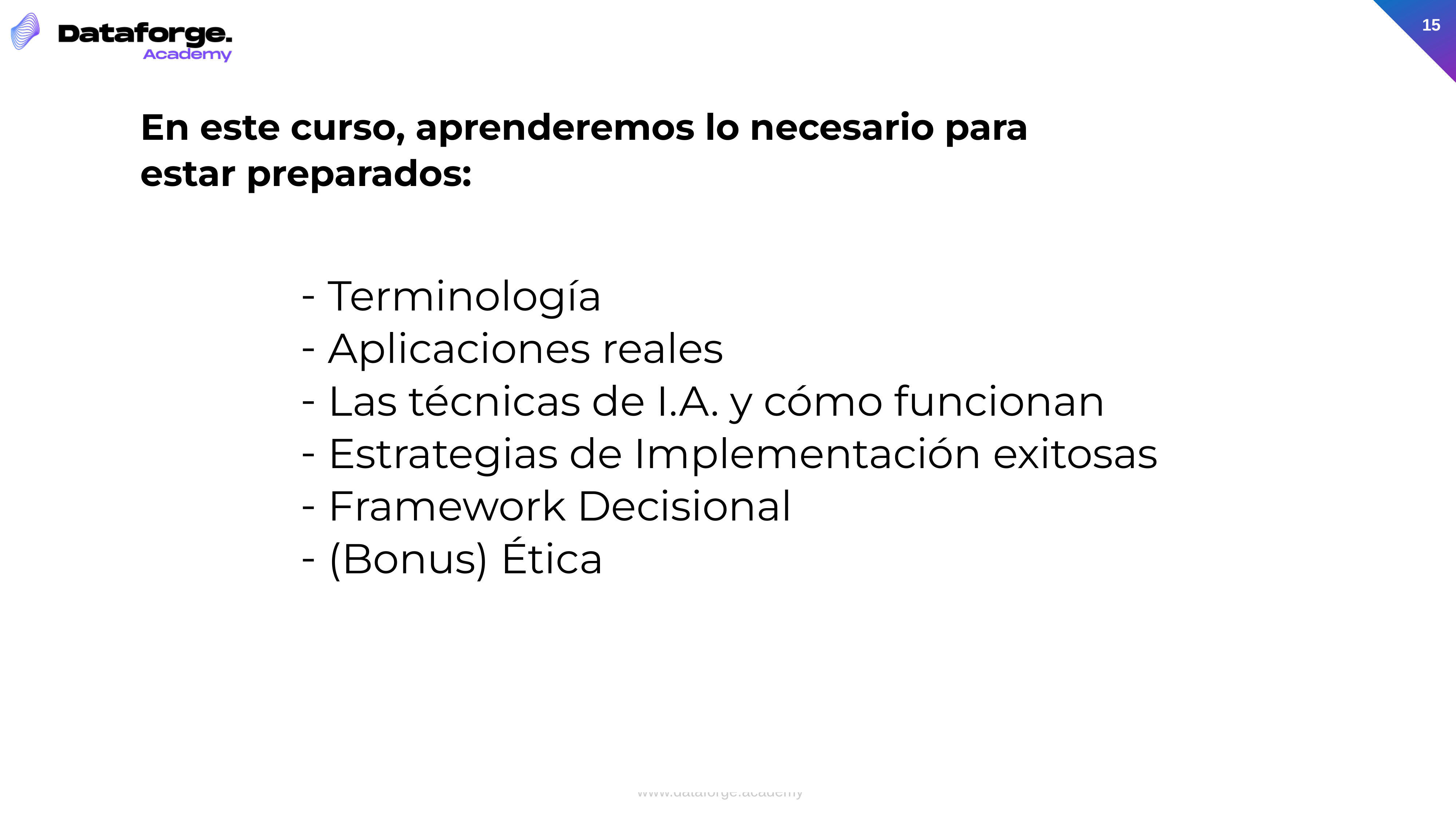

En este curso, aprenderemos lo necesario para estar preparados:

Terminología
Aplicaciones reales
Las técnicas de I.A. y cómo funcionan
Estrategias de Implementación exitosas
Framework Decisional
(Bonus) Ética